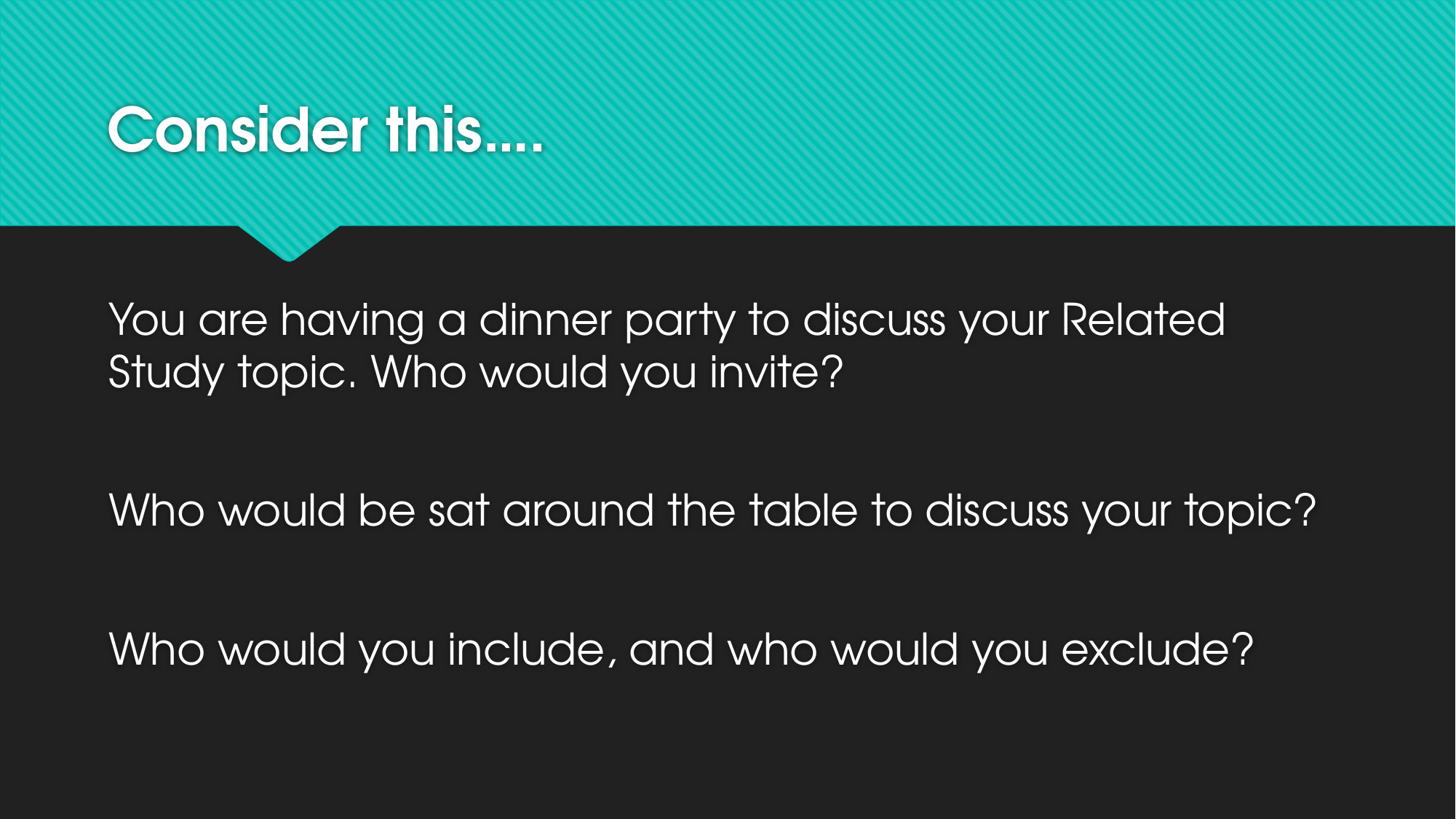

# Consider this….
You are having a dinner party to discuss your Related Study topic. Who would you invite?

Who would be sat around the table to discuss your topic?

Who would you include, and who would you exclude?